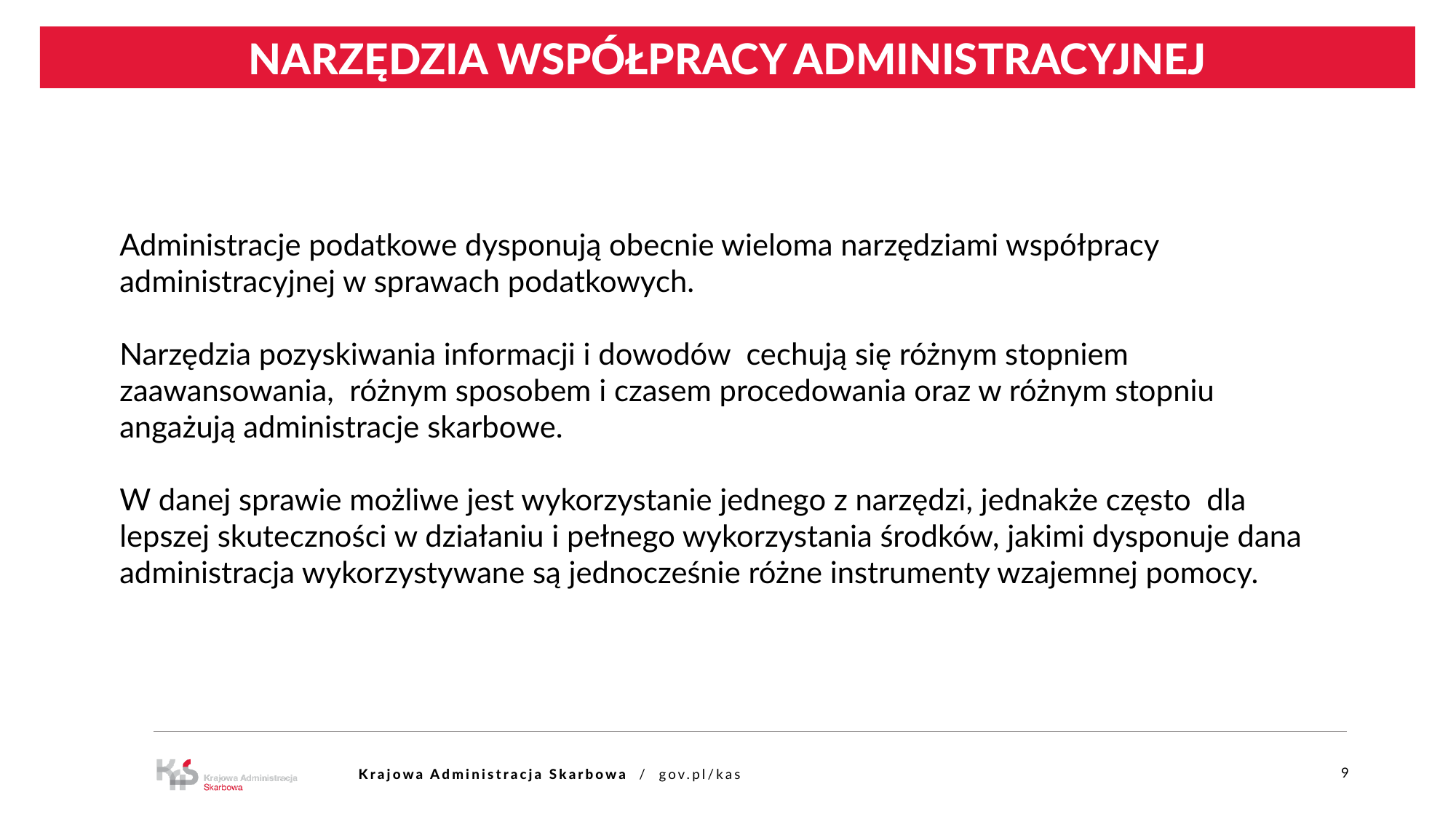

NARZĘDZIA WSPÓŁPRACY ADMINISTRACYJNEJ
Administracje podatkowe dysponują obecnie wieloma narzędziami współpracy  administracyjnej w sprawach podatkowych.

Narzędzia pozyskiwania informacji i dowodów  cechują się różnym stopniem zaawansowania,  różnym sposobem i czasem procedowania oraz w różnym stopniu angażują administracje skarbowe.
W danej sprawie możliwe jest wykorzystanie jednego z narzędzi, jednakże często  dla lepszej skuteczności w działaniu i pełnego wykorzystania środków, jakimi dysponuje dana administracja wykorzystywane są jednocześnie różne instrumenty wzajemnej pomocy.